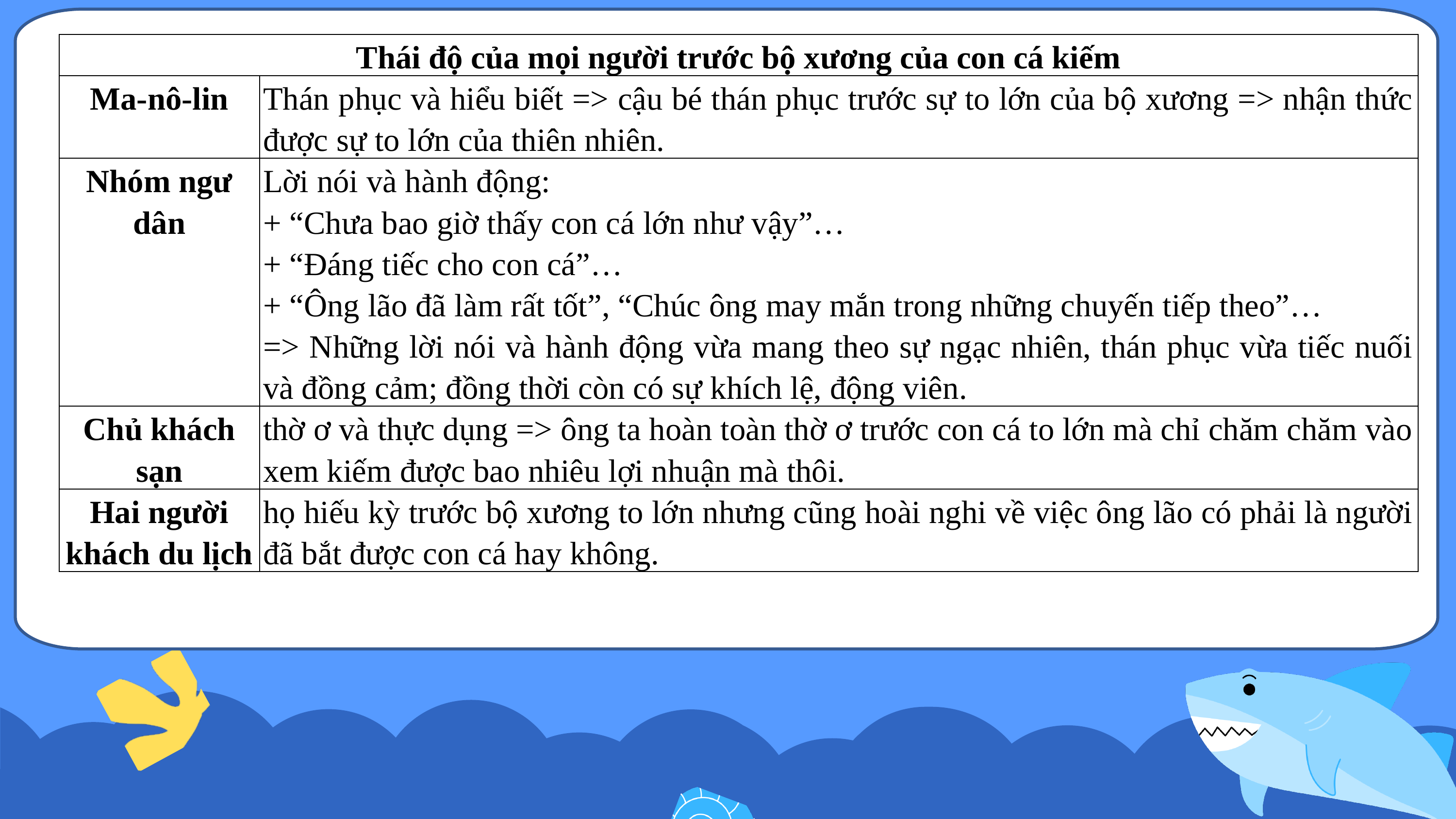

| Thái độ của mọi người trước bộ xương của con cá kiếm |  |
| --- | --- |
| Ma-nô-lin | Thán phục và hiểu biết => cậu bé thán phục trước sự to lớn của bộ xương => nhận thức được sự to lớn của thiên nhiên. |
| Nhóm ngư dân | Lời nói và hành động: + “Chưa bao giờ thấy con cá lớn như vậy”… + “Đáng tiếc cho con cá”… + “Ông lão đã làm rất tốt”, “Chúc ông may mắn trong những chuyến tiếp theo”… => Những lời nói và hành động vừa mang theo sự ngạc nhiên, thán phục vừa tiếc nuối và đồng cảm; đồng thời còn có sự khích lệ, động viên. |
| Chủ khách sạn | thờ ơ và thực dụng => ông ta hoàn toàn thờ ơ trước con cá to lớn mà chỉ chăm chăm vào xem kiếm được bao nhiêu lợi nhuận mà thôi. |
| Hai người khách du lịch | họ hiếu kỳ trước bộ xương to lớn nhưng cũng hoài nghi về việc ông lão có phải là người đã bắt được con cá hay không. |